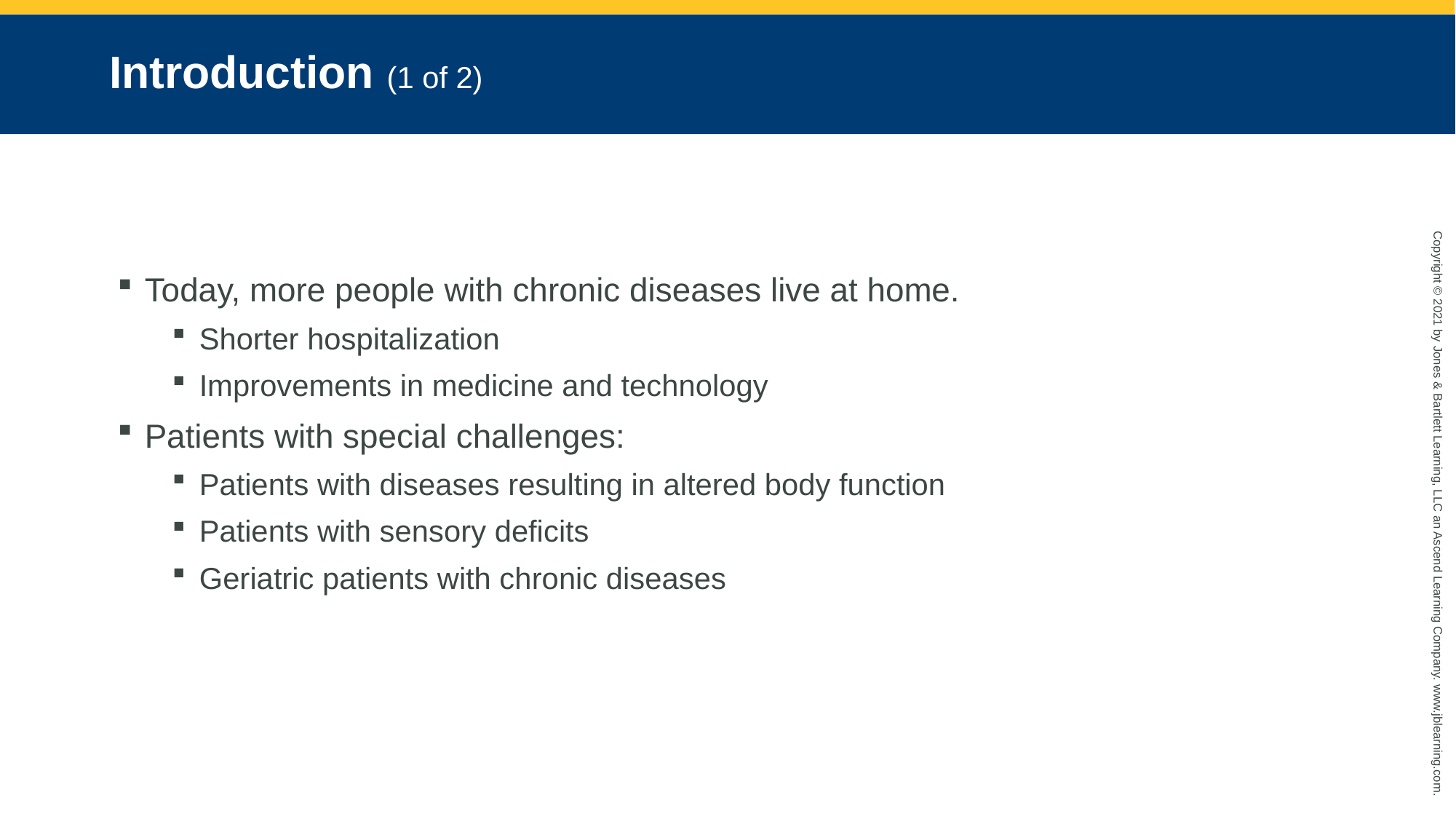

# Introduction (1 of 2)
Today, more people with chronic diseases live at home.
Shorter hospitalization
Improvements in medicine and technology
Patients with special challenges:
Patients with diseases resulting in altered body function
Patients with sensory deficits
Geriatric patients with chronic diseases